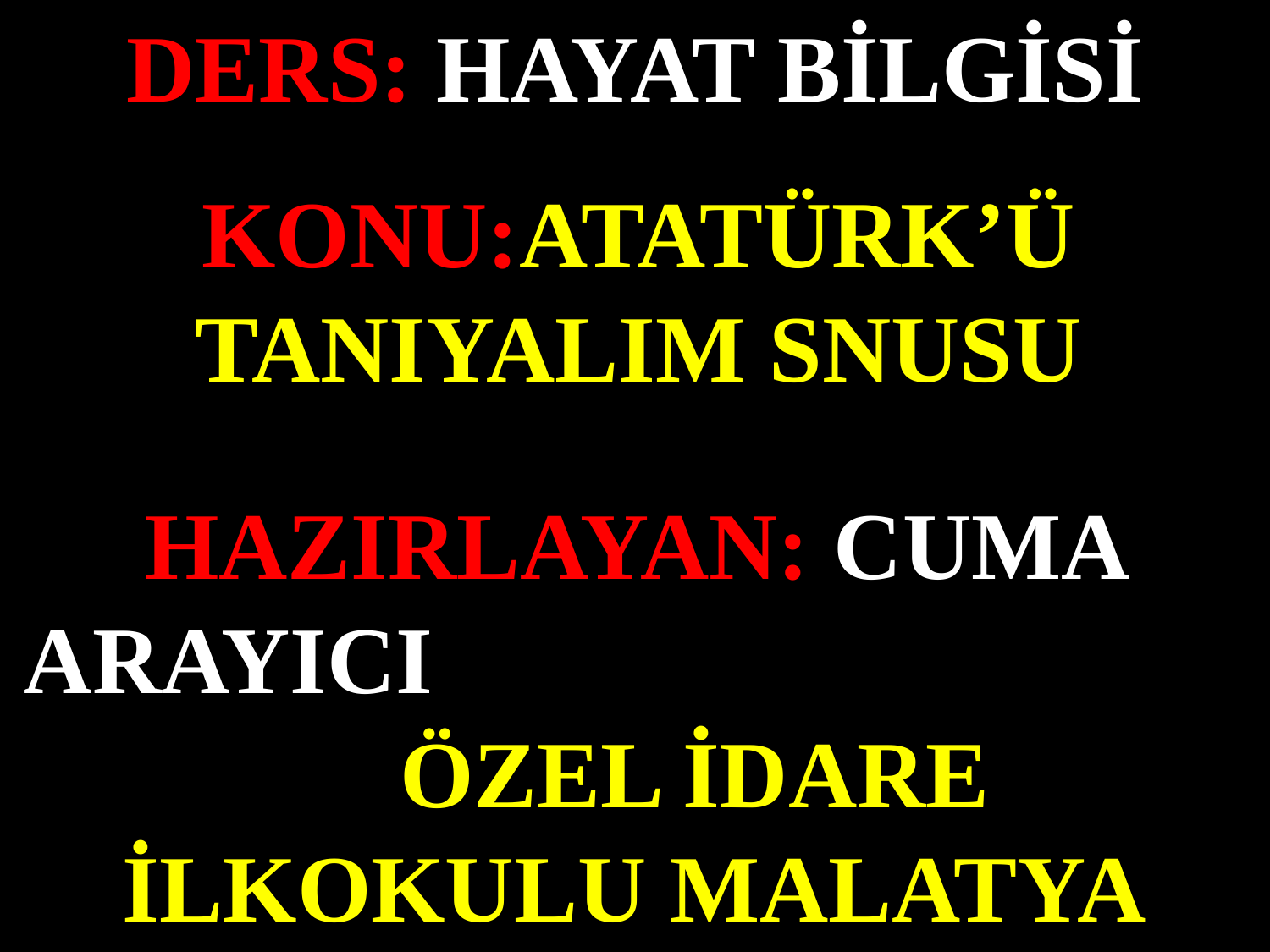

DERS: HAYAT BİLGİSİ
KONU:ATATÜRK’Ü TANIYALIM SNUSU
#
HAZIRLAYAN: CUMA ARAYICI                                        ÖZEL İDARE İLKOKULU MALATYA